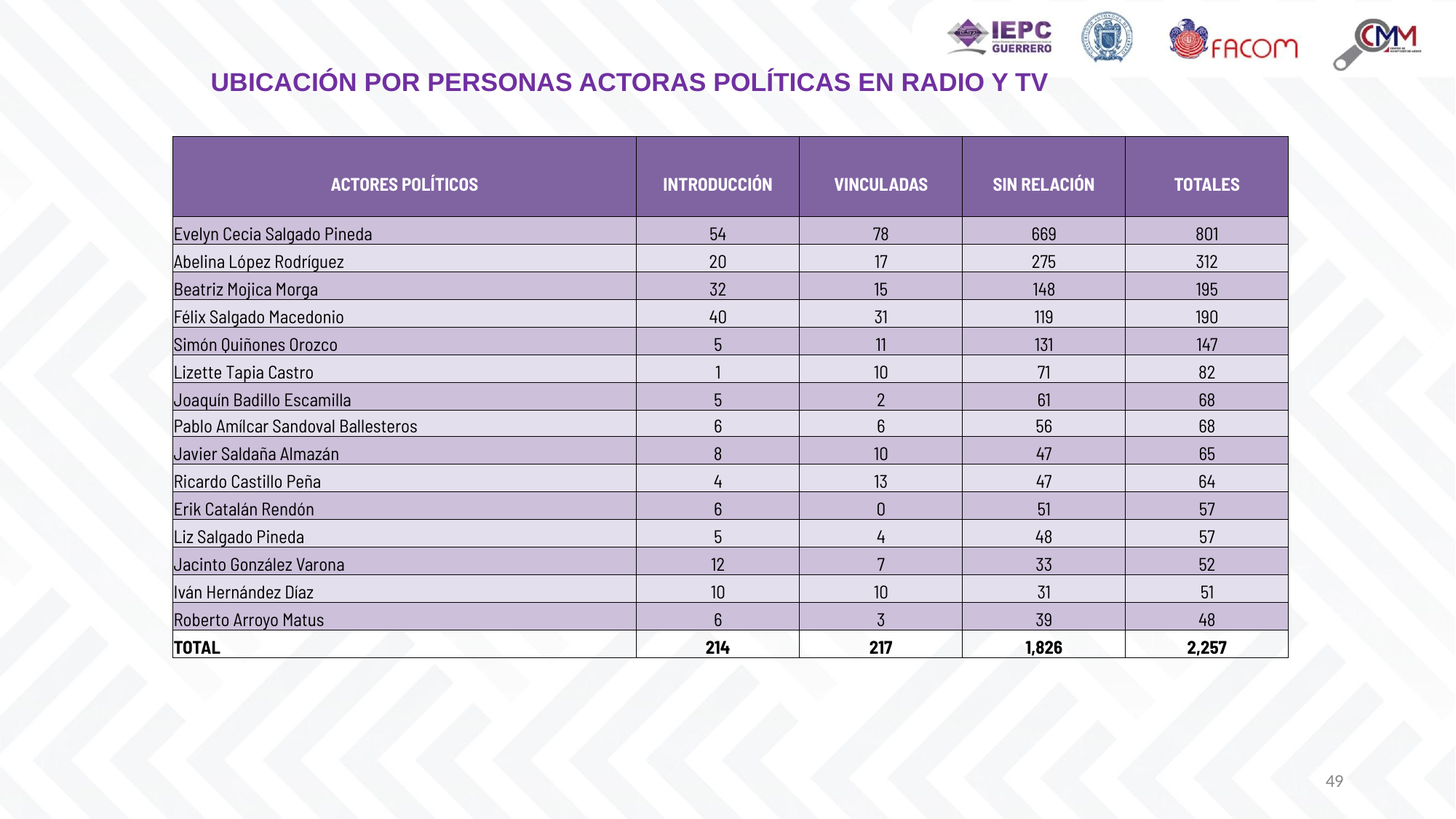

UBICACIÓN POR PERSONAS ACTORAS POLÍTICAS EN RADIO Y TV
| ACTORES POLÍTICOS | INTRODUCCIÓN | VINCULADAS | SIN RELACIÓN | TOTALES |
| --- | --- | --- | --- | --- |
| Evelyn Cecia Salgado Pineda | 54 | 78 | 669 | 801 |
| Abelina López Rodríguez | 20 | 17 | 275 | 312 |
| Beatriz Mojica Morga | 32 | 15 | 148 | 195 |
| Félix Salgado Macedonio | 40 | 31 | 119 | 190 |
| Simón Quiñones Orozco | 5 | 11 | 131 | 147 |
| Lizette Tapia Castro | 1 | 10 | 71 | 82 |
| Joaquín Badillo Escamilla | 5 | 2 | 61 | 68 |
| Pablo Amílcar Sandoval Ballesteros | 6 | 6 | 56 | 68 |
| Javier Saldaña Almazán | 8 | 10 | 47 | 65 |
| Ricardo Castillo Peña | 4 | 13 | 47 | 64 |
| Erik Catalán Rendón | 6 | 0 | 51 | 57 |
| Liz Salgado Pineda | 5 | 4 | 48 | 57 |
| Jacinto González Varona | 12 | 7 | 33 | 52 |
| Iván Hernández Díaz | 10 | 10 | 31 | 51 |
| Roberto Arroyo Matus | 6 | 3 | 39 | 48 |
| TOTAL | 214 | 217 | 1,826 | 2,257 |
49